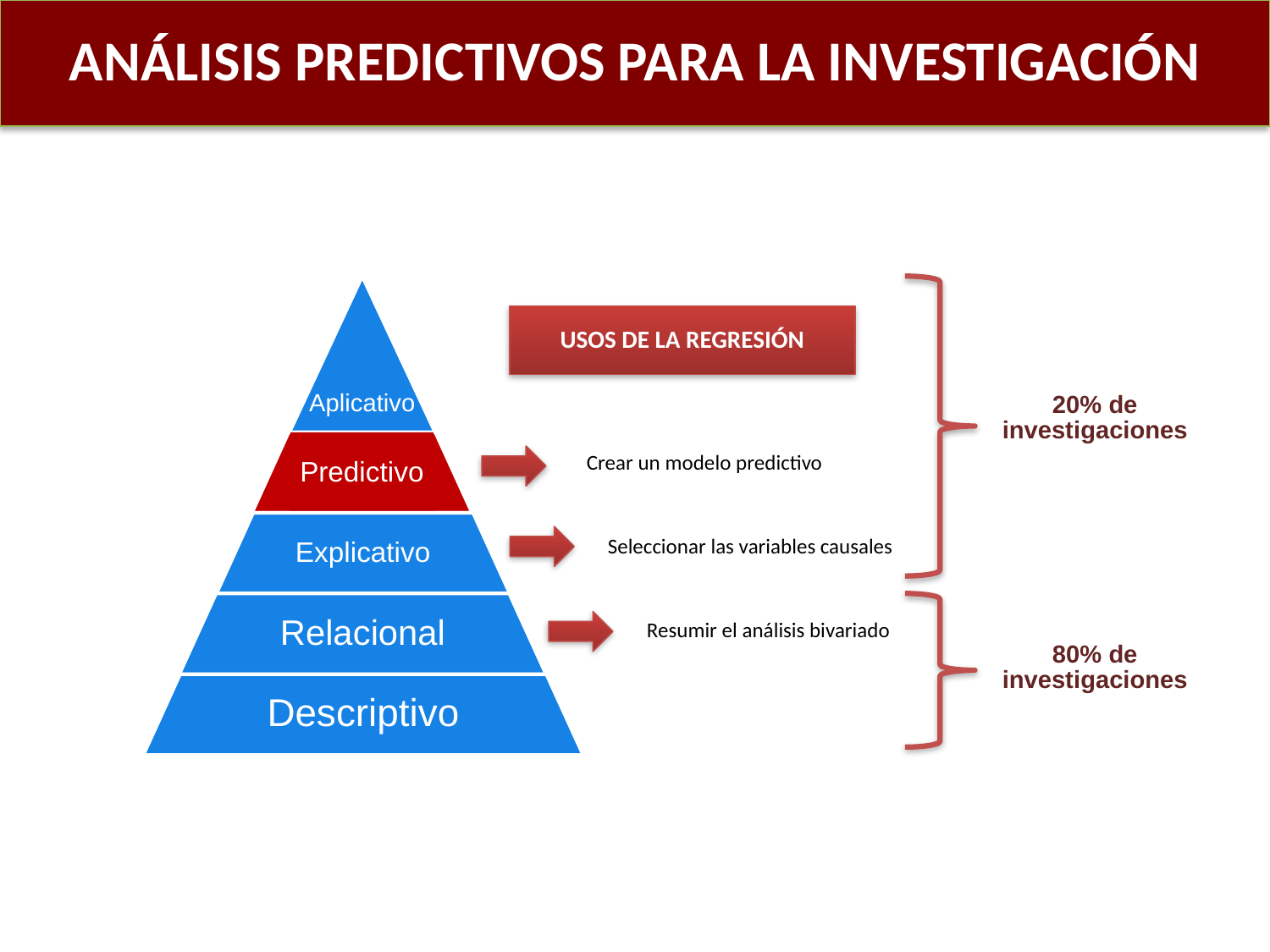

ANÁLISIS PREDICTIVOS PARA LA INVESTIGACIÓN

Aplicativo

USOS DE LA REGRESIÓN
20% de investigaciones

Predictivo

Crear un modelo predictivo

Explicativo

Seleccionar las variables causales

Relacional

Resumir el análisis bivariado
80% de investigaciones

Descriptivo